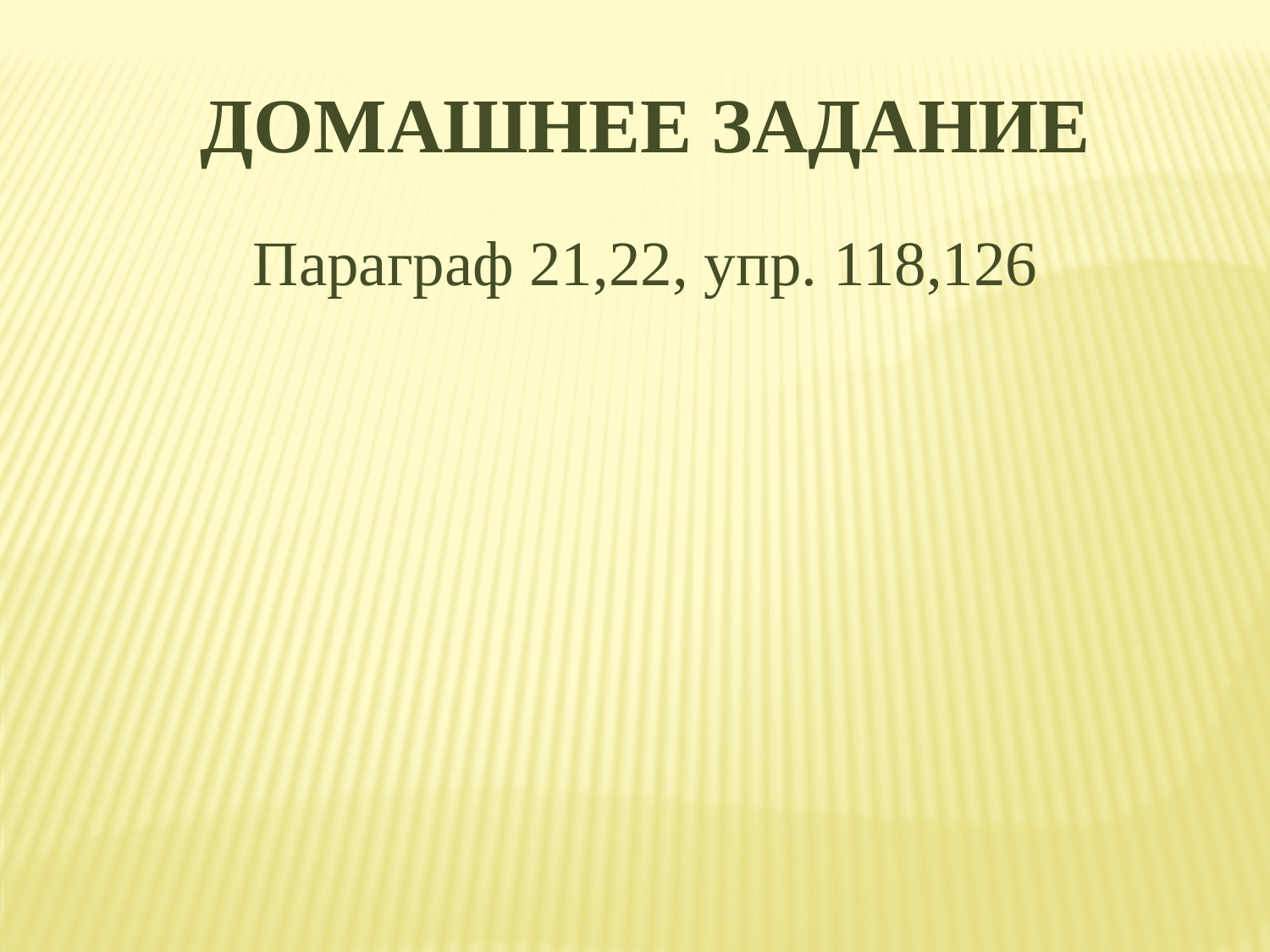

# Домашнее задание
Параграф 21,22, упр. 118,126